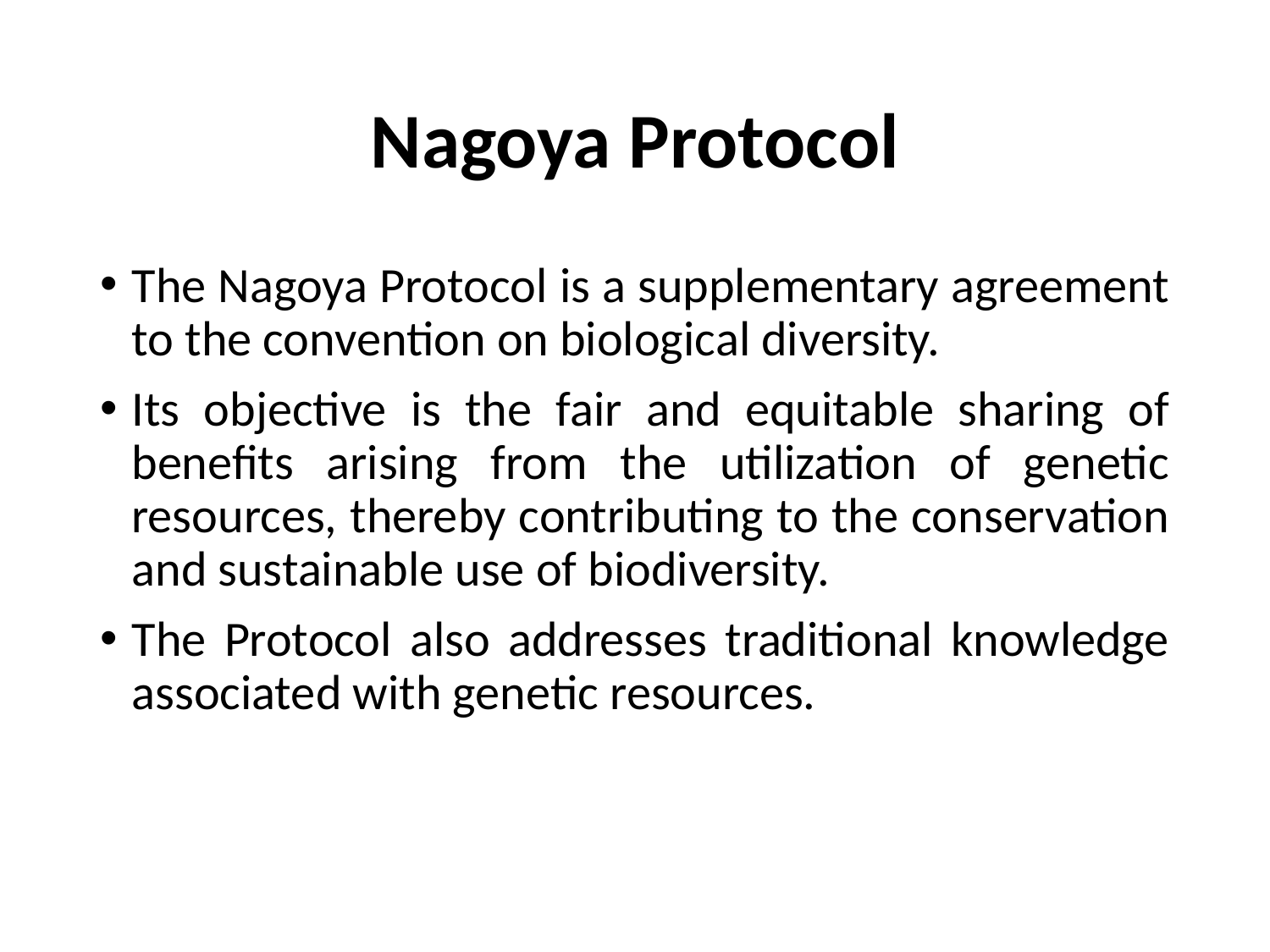

# Nagoya Protocol
The Nagoya Protocol is a supplementary agreement to the convention on biological diversity.
Its objective is the fair and equitable sharing of benefits arising from the utilization of genetic resources, thereby contributing to the conservation and sustainable use of biodiversity.
The Protocol also addresses traditional knowledge associated with genetic resources.